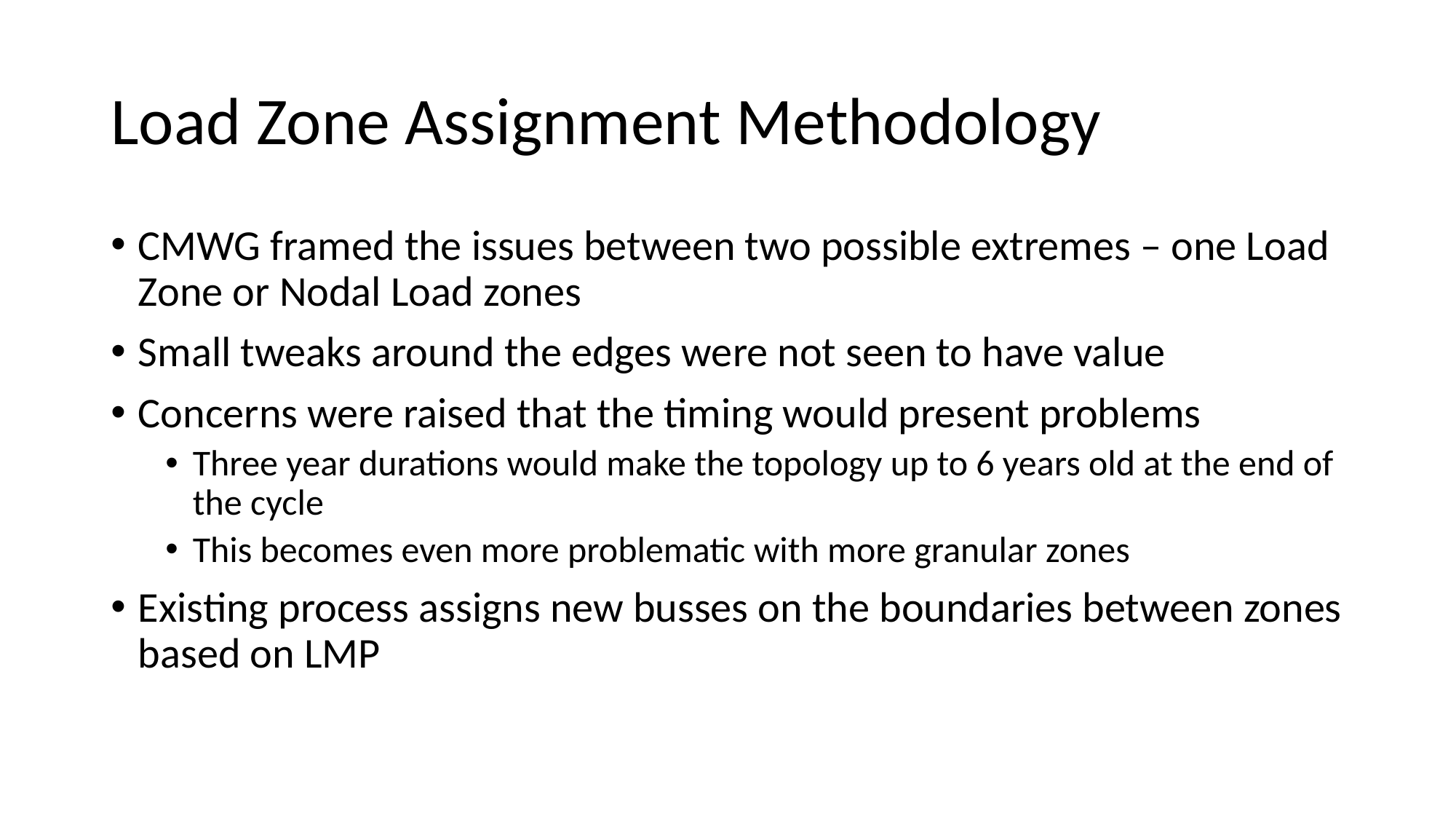

# Load Zone Assignment Methodology
CMWG framed the issues between two possible extremes – one Load Zone or Nodal Load zones
Small tweaks around the edges were not seen to have value
Concerns were raised that the timing would present problems
Three year durations would make the topology up to 6 years old at the end of the cycle
This becomes even more problematic with more granular zones
Existing process assigns new busses on the boundaries between zones based on LMP